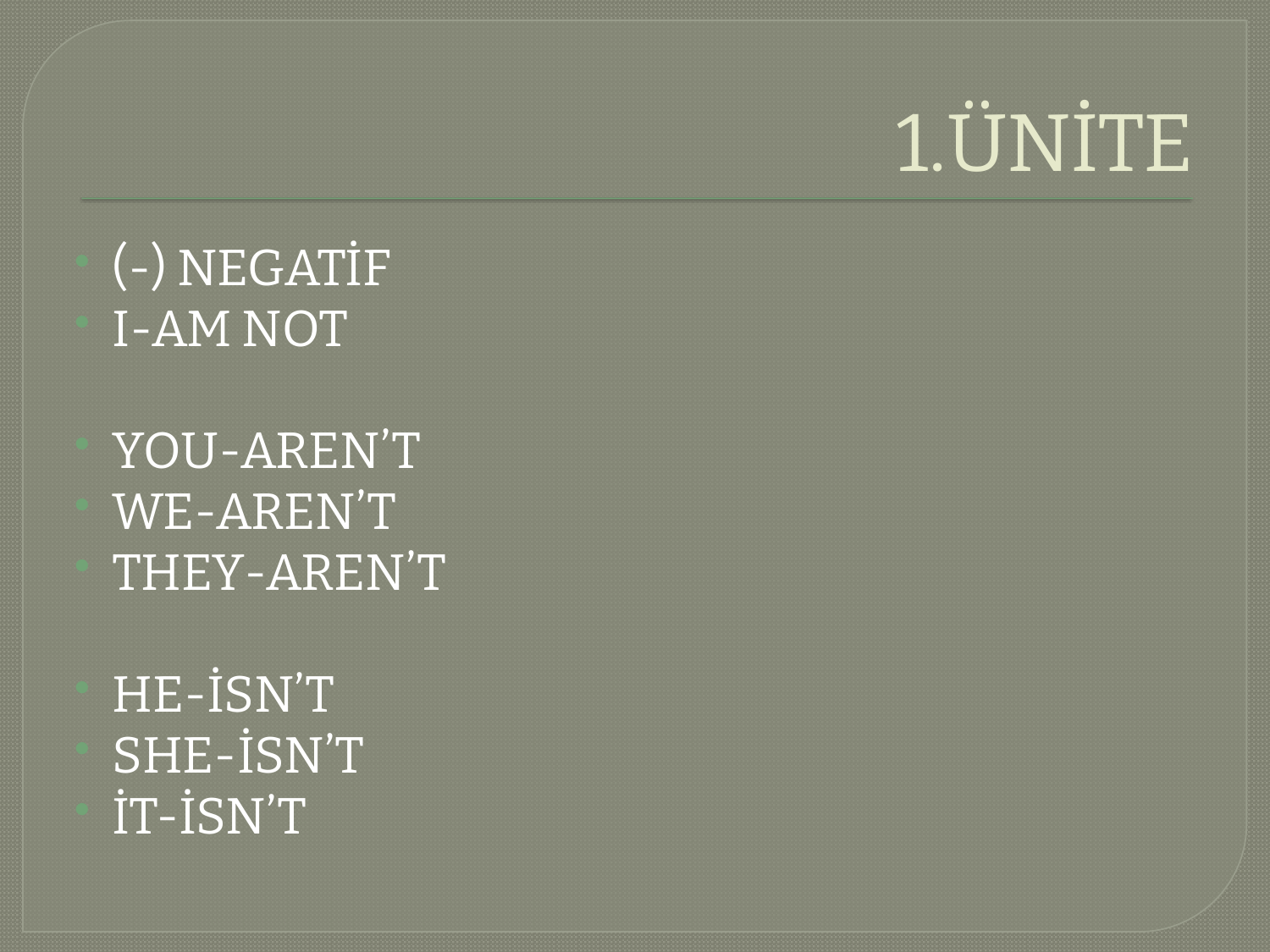

# 1.ÜNİTE
(-) NEGATİF
I-AM NOT

YOU-AREN’T
WE-AREN’T
THEY-AREN’T

HE-İSN’T
SHE-İSN’T
İT-İSN’T